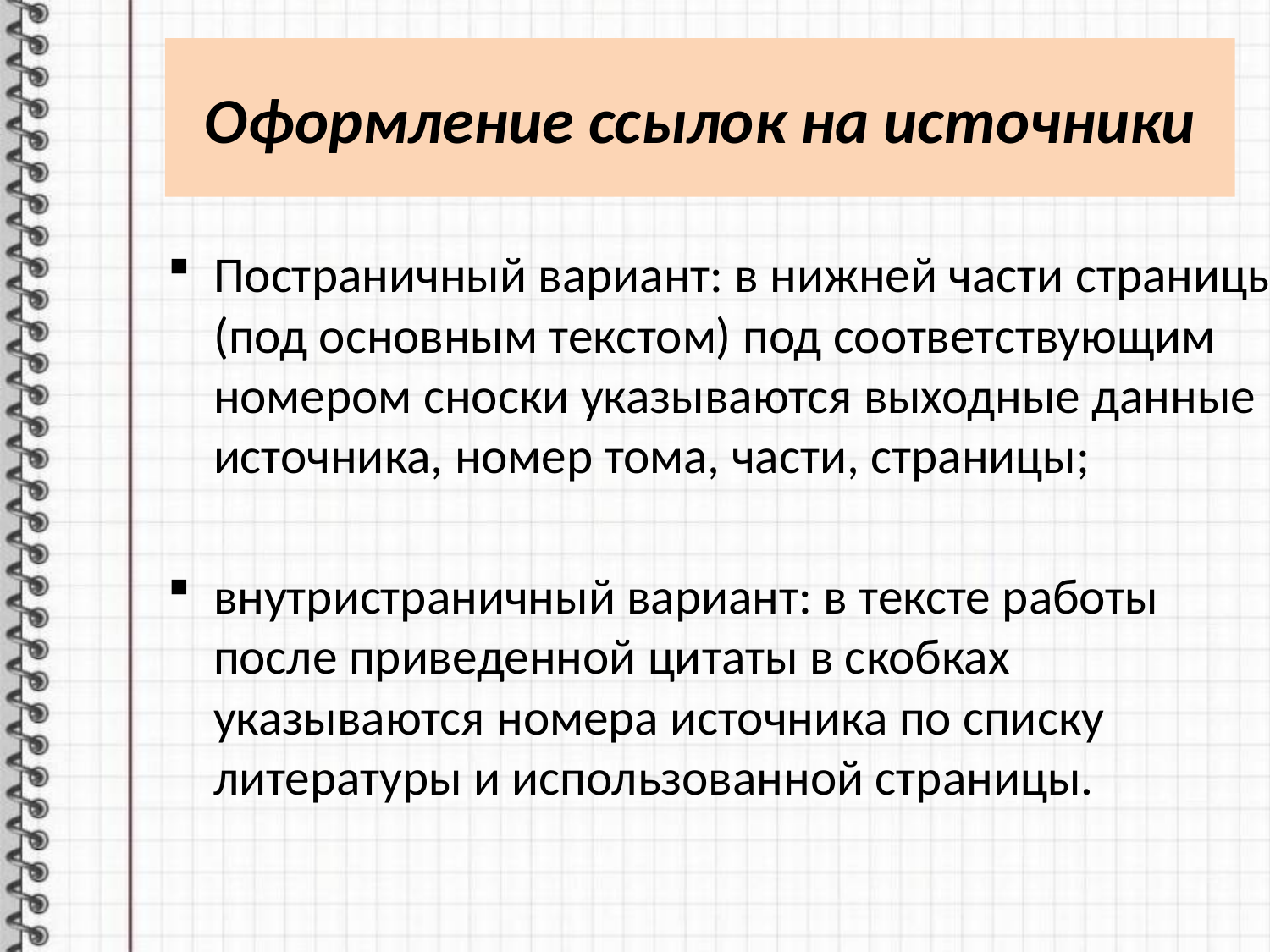

# Оформление ссылок на источники
Постраничный вариант: в нижней части страницы (под основным текстом) под соответствующим номером сноски указываются выходные данные источника, номер тома, части, страницы;

внутристраничный вариант: в тексте работы после приведенной цитаты в скобках указываются номера источника по списку литературы и использованной страницы.